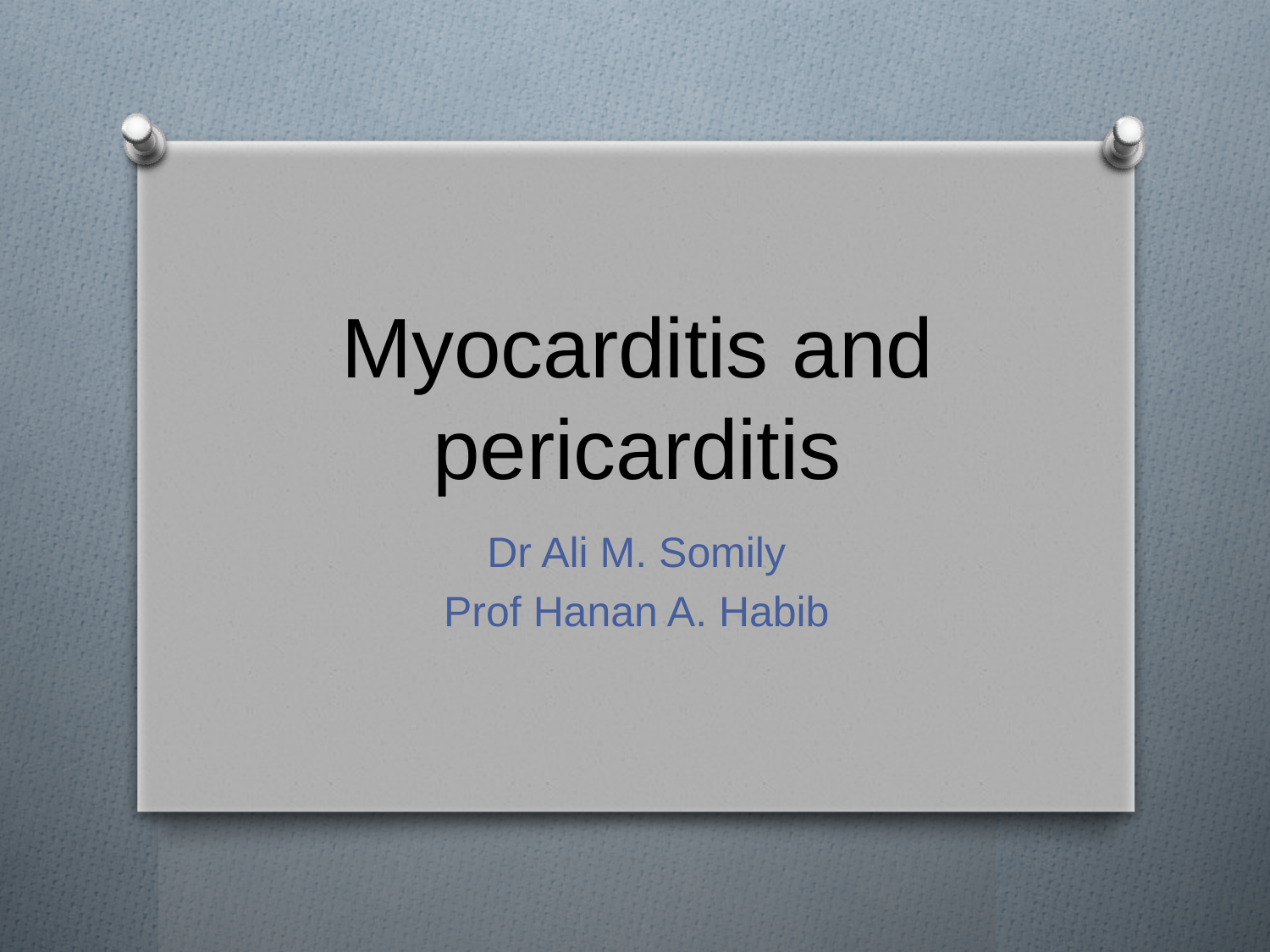

# Myocarditis and pericarditis
Dr Ali M. Somily
Prof Hanan A. Habib